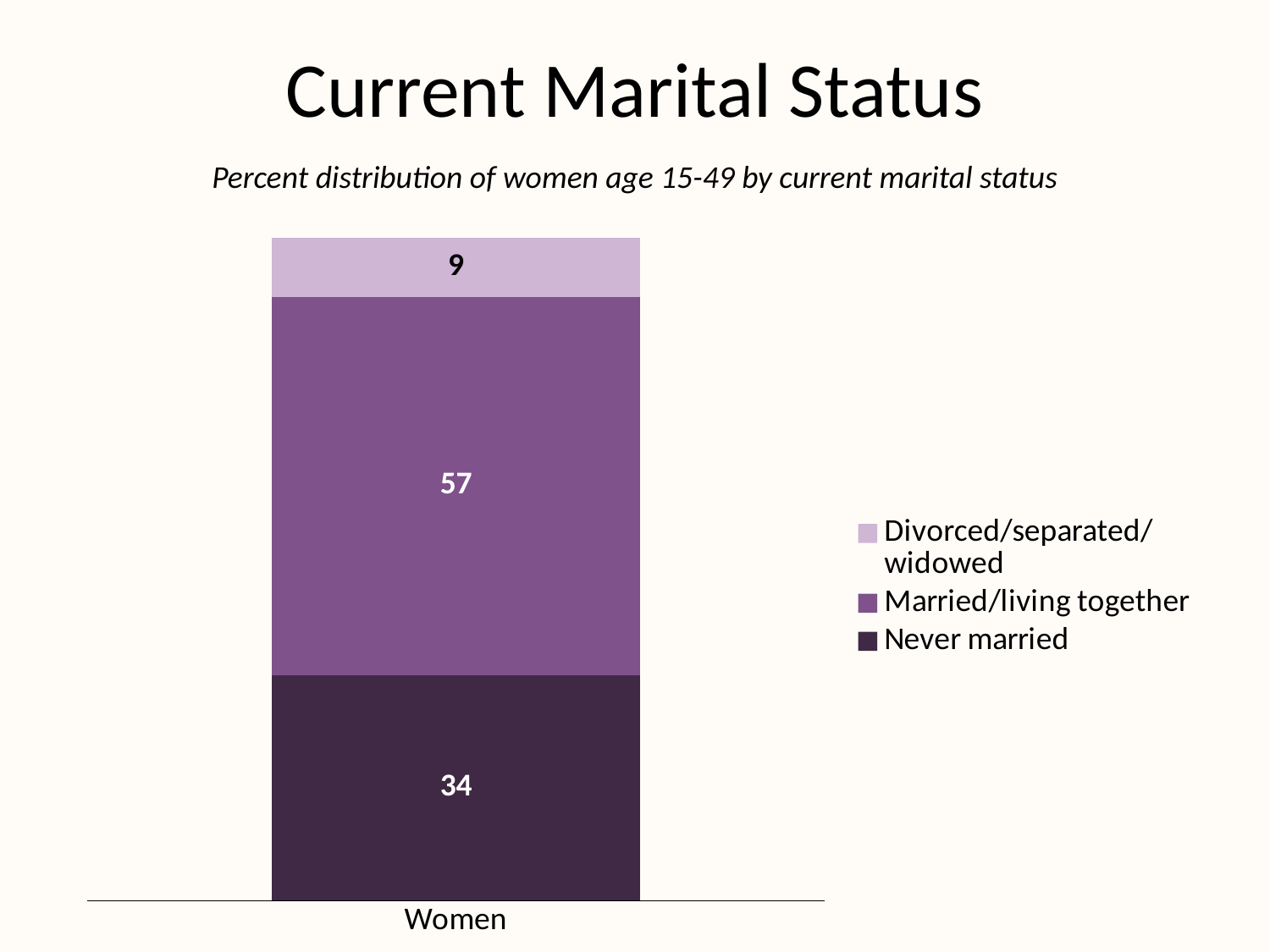

# Current Marital Status
Percent distribution of women age 15-49 by current marital status

### Chart

| Category | Never married | Married/living together | Divorced/separated/ widowed |
|---|---|---|---|
| Women | 34.0 | 57.0 | 9.0 |